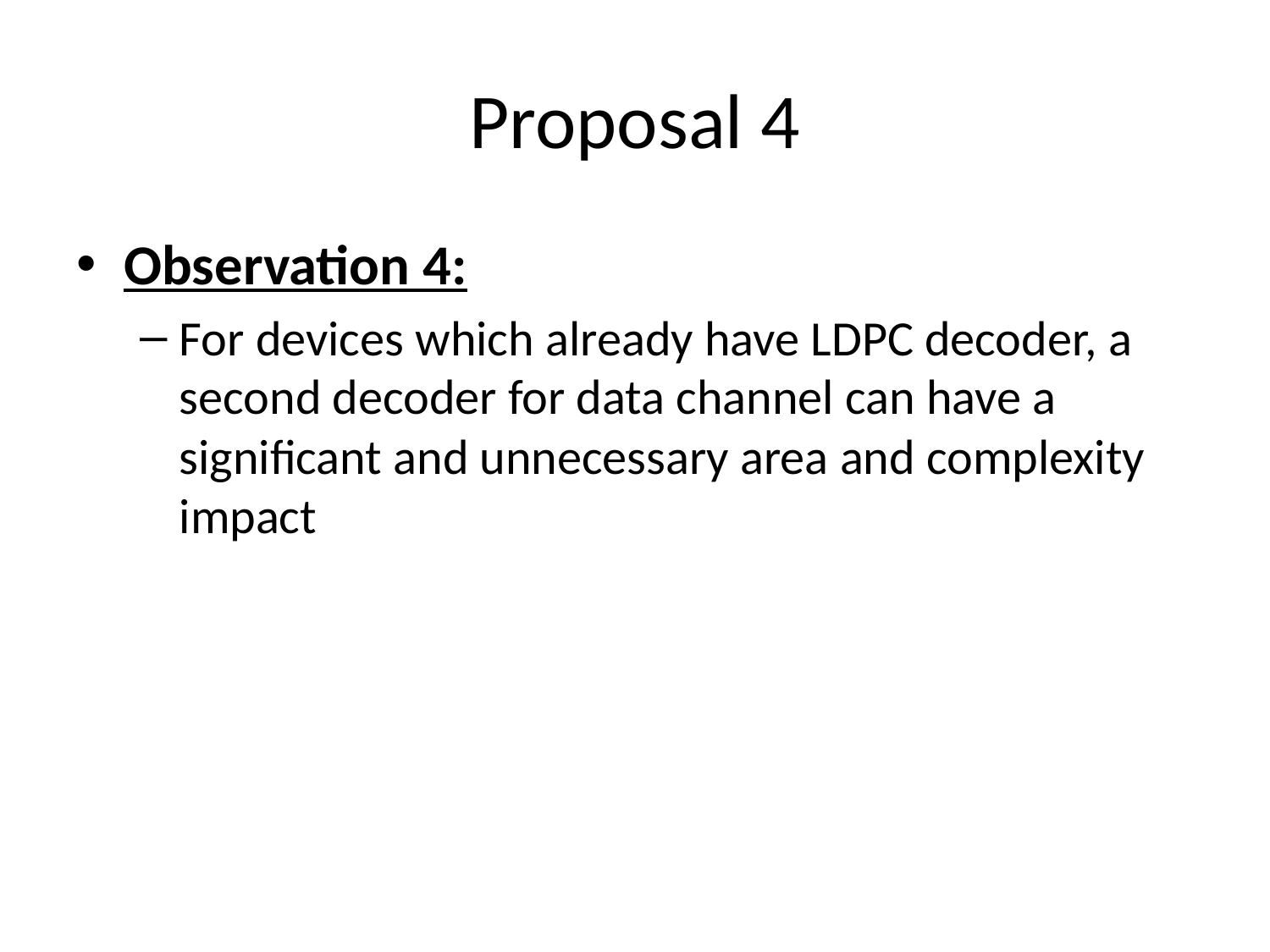

# Proposal 4
Observation 4:
For devices which already have LDPC decoder, a second decoder for data channel can have a significant and unnecessary area and complexity impact